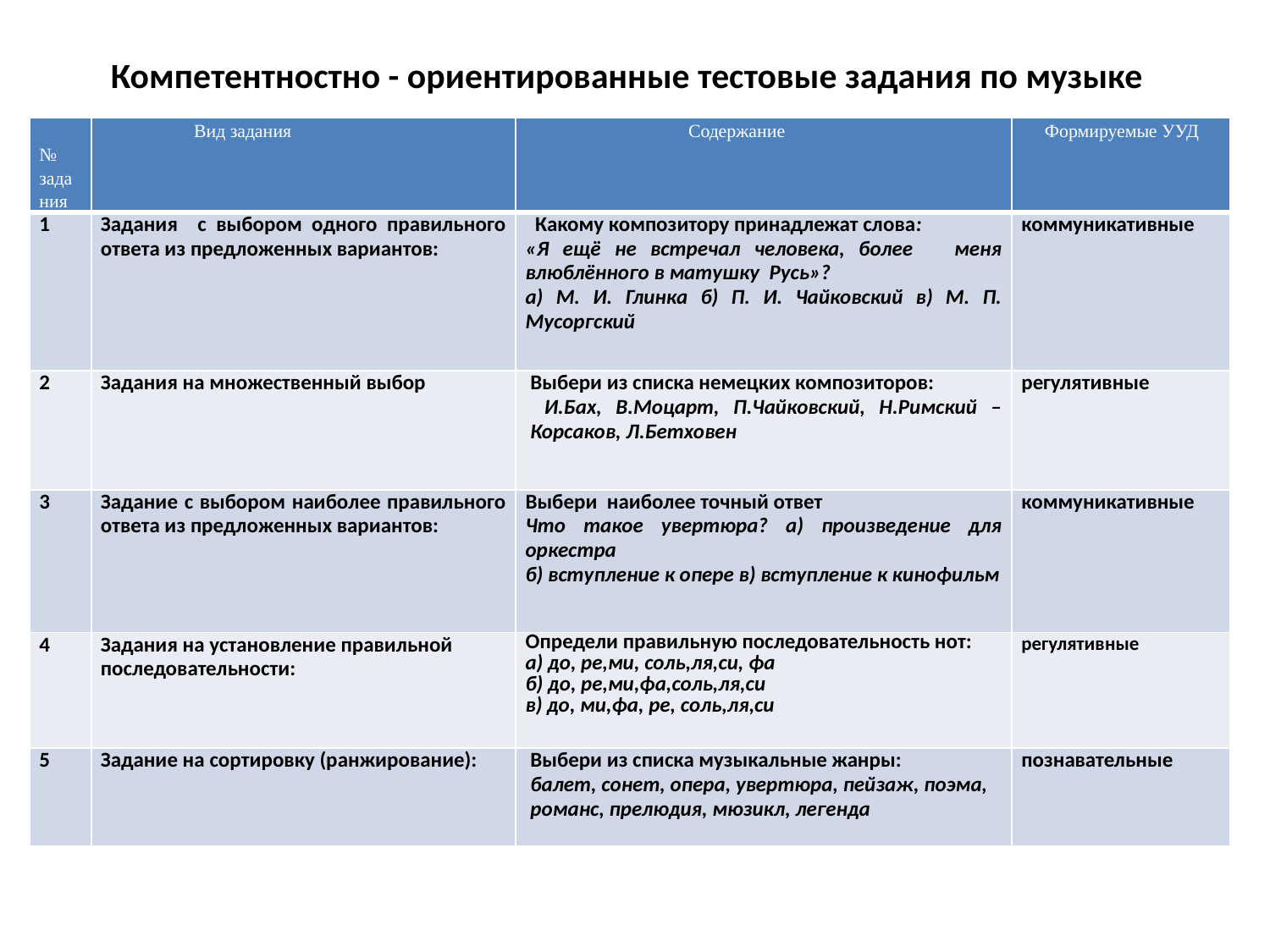

# Компетентностно - ориентированные тестовые задания по музыке
| № задания | Вид задания | Содержание | Формируемые УУД |
| --- | --- | --- | --- |
| 1 | Задания с выбором одного правильного ответа из предложенных вариантов: | Какому композитору принадлежат слова: «Я ещё не встречал человека, более меня влюблённого в матушку Русь»? а) М. И. Глинка б) П. И. Чайковский в) М. П. Мусоргский | коммуникативные |
| 2 | Задания на множественный выбор | Выбери из списка немецких композиторов: И.Бах, В.Моцарт, П.Чайковский, Н.Римский – Корсаков, Л.Бетховен | регулятивные |
| 3 | Задание с выбором наиболее правильного ответа из предложенных вариантов: | Выбери наиболее точный ответ Что такое увертюра? а) произведение для оркестра б) вступление к опере в) вступление к кинофильм | коммуникативные |
| 4 | Задания на установление правильной последовательности: | Определи правильную последовательность нот: а) до, ре,ми, соль,ля,си, фа б) до, ре,ми,фа,соль,ля,си в) до, ми,фа, ре, соль,ля,си | регулятивные |
| 5 | Задание на сортировку (ранжирование): | Выбери из списка музыкальные жанры: балет, сонет, опера, увертюра, пейзаж, поэма, романс, прелюдия, мюзикл, легенда | познавательные |